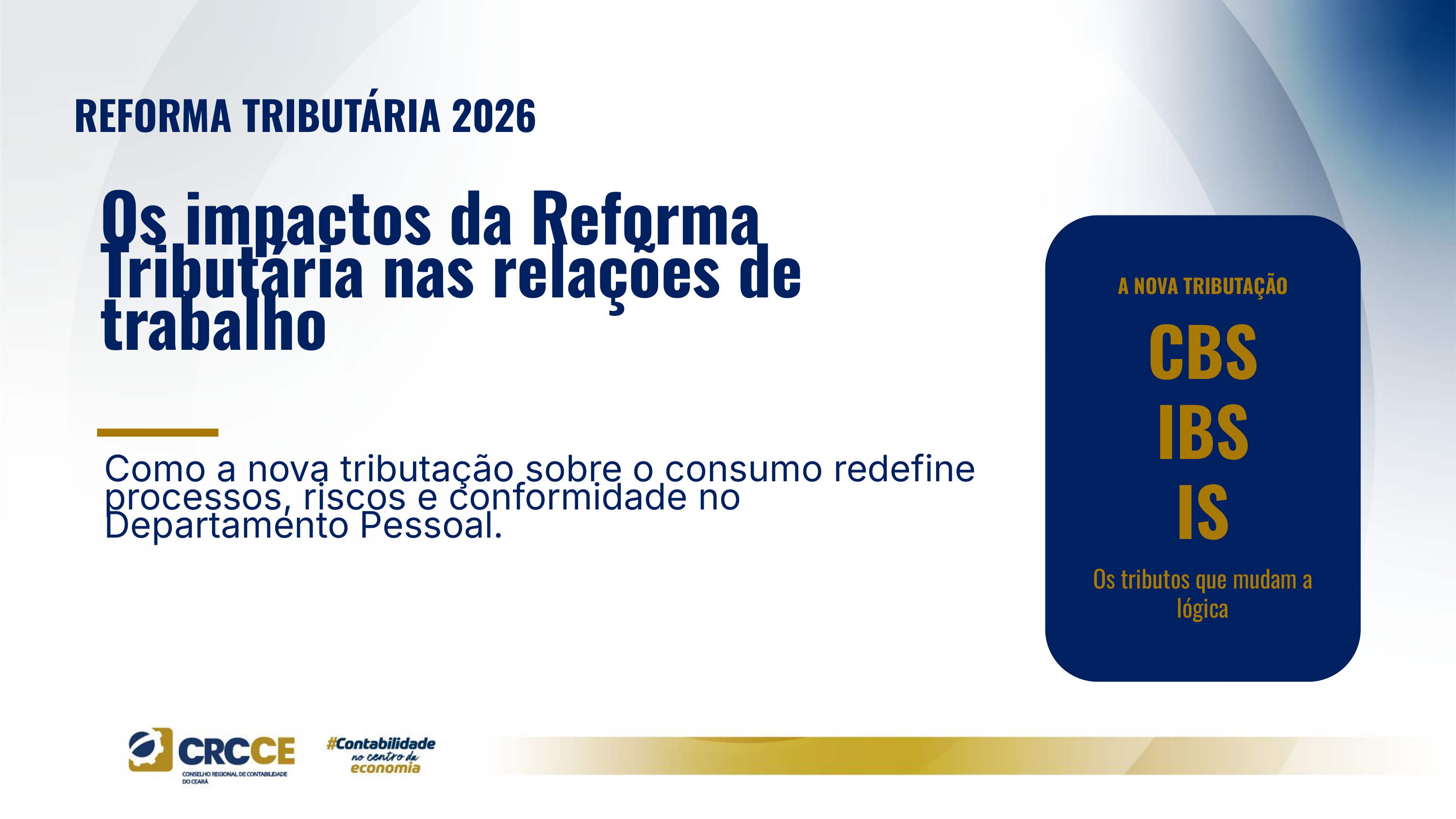

REFORMA TRIBUTÁRIA 2026
Os impactos da Reforma Tributária nas relações de trabalho
A NOVA TRIBUTAÇÃO
CBS
IBS
IS
Os tributos que mudam a lógica

Como a nova tributação sobre o consumo redefine processos, riscos e conformidade no Departamento Pessoal.